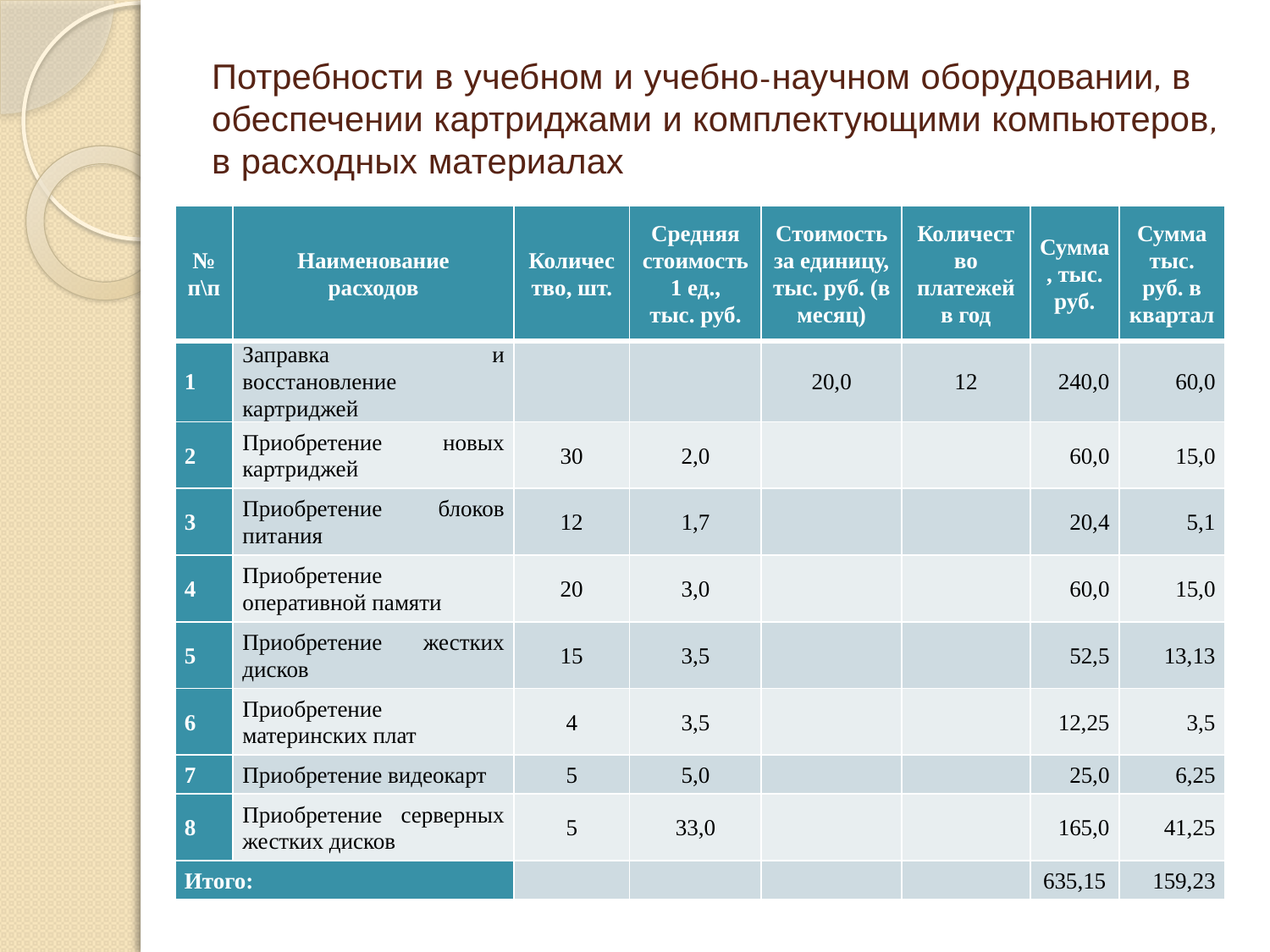

# Потребности в учебном и учебно-научном оборудовании, в обеспечении картриджами и комплектующими компьютеров, в расходных материалах
| № п\п | Наименование расходов | Количество, шт. | Средняя стоимость 1 ед., тыс. руб. | Стоимость за единицу, тыс. руб. (в месяц) | Количество платежей в год | Сумма, тыс. руб. | Сумма тыс. руб. в квартал |
| --- | --- | --- | --- | --- | --- | --- | --- |
| 1 | Заправка и восстановление картриджей |  |  | 20,0 | 12 | 240,0 | 60,0 |
| 2 | Приобретение новых картриджей | 30 | 2,0 |  |  | 60,0 | 15,0 |
| 3 | Приобретение блоков питания | 12 | 1,7 |  |  | 20,4 | 5,1 |
| 4 | Приобретение оперативной памяти | 20 | 3,0 |  |  | 60,0 | 15,0 |
| 5 | Приобретение жестких дисков | 15 | 3,5 |  |  | 52,5 | 13,13 |
| 6 | Приобретение материнских плат | 4 | 3,5 |  |  | 12,25 | 3,5 |
| 7 | Приобретение видеокарт | 5 | 5,0 |  |  | 25,0 | 6,25 |
| 8 | Приобретение серверных жестких дисков | 5 | 33,0 |  |  | 165,0 | 41,25 |
| Итого: |  |  |  |  |  | 635,15 | 159,23 |